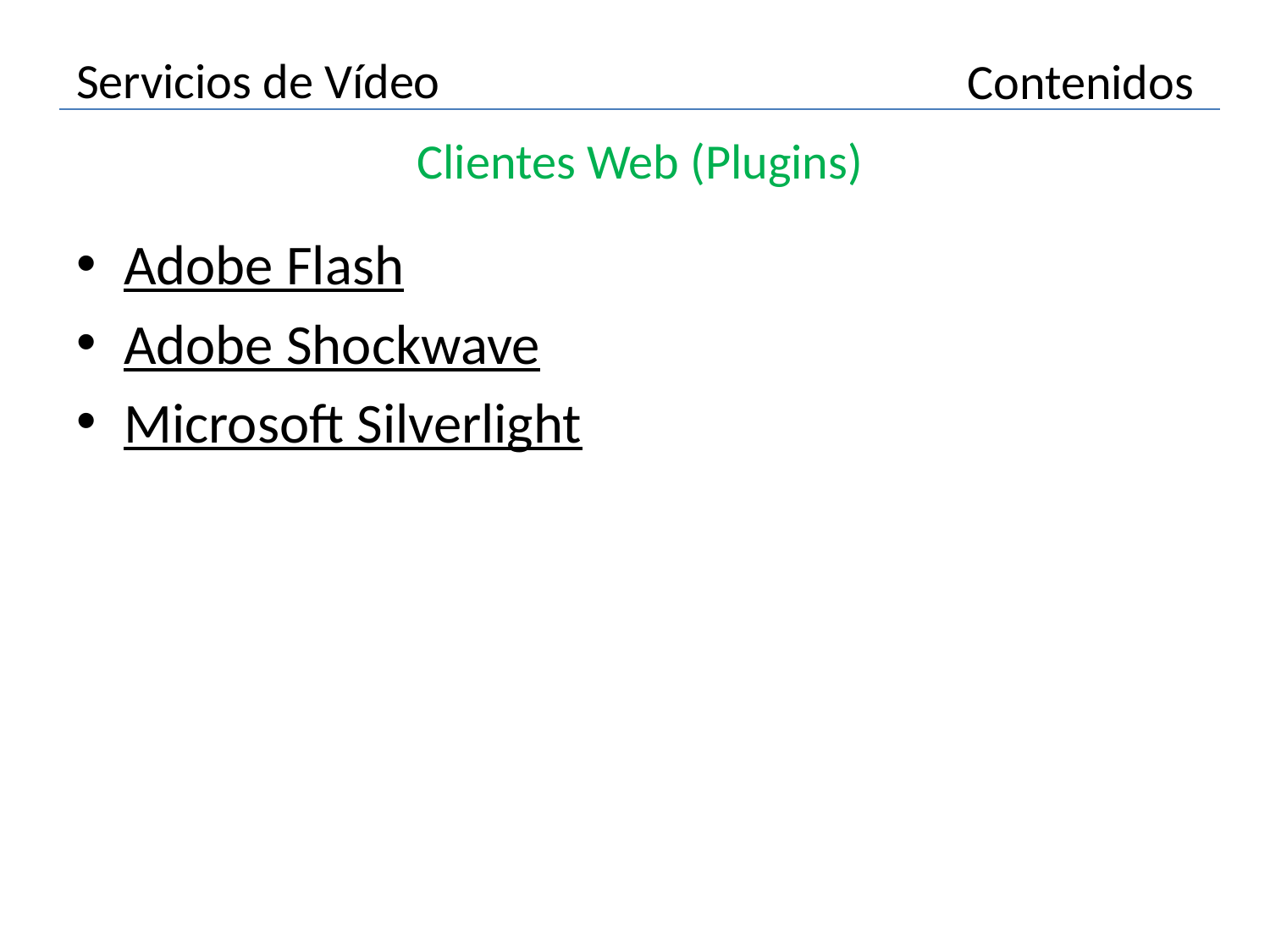

# Servicios de Vídeo
Contenidos
Clientes Web (Plugins)
Adobe Flash
Adobe Shockwave
Microsoft Silverlight